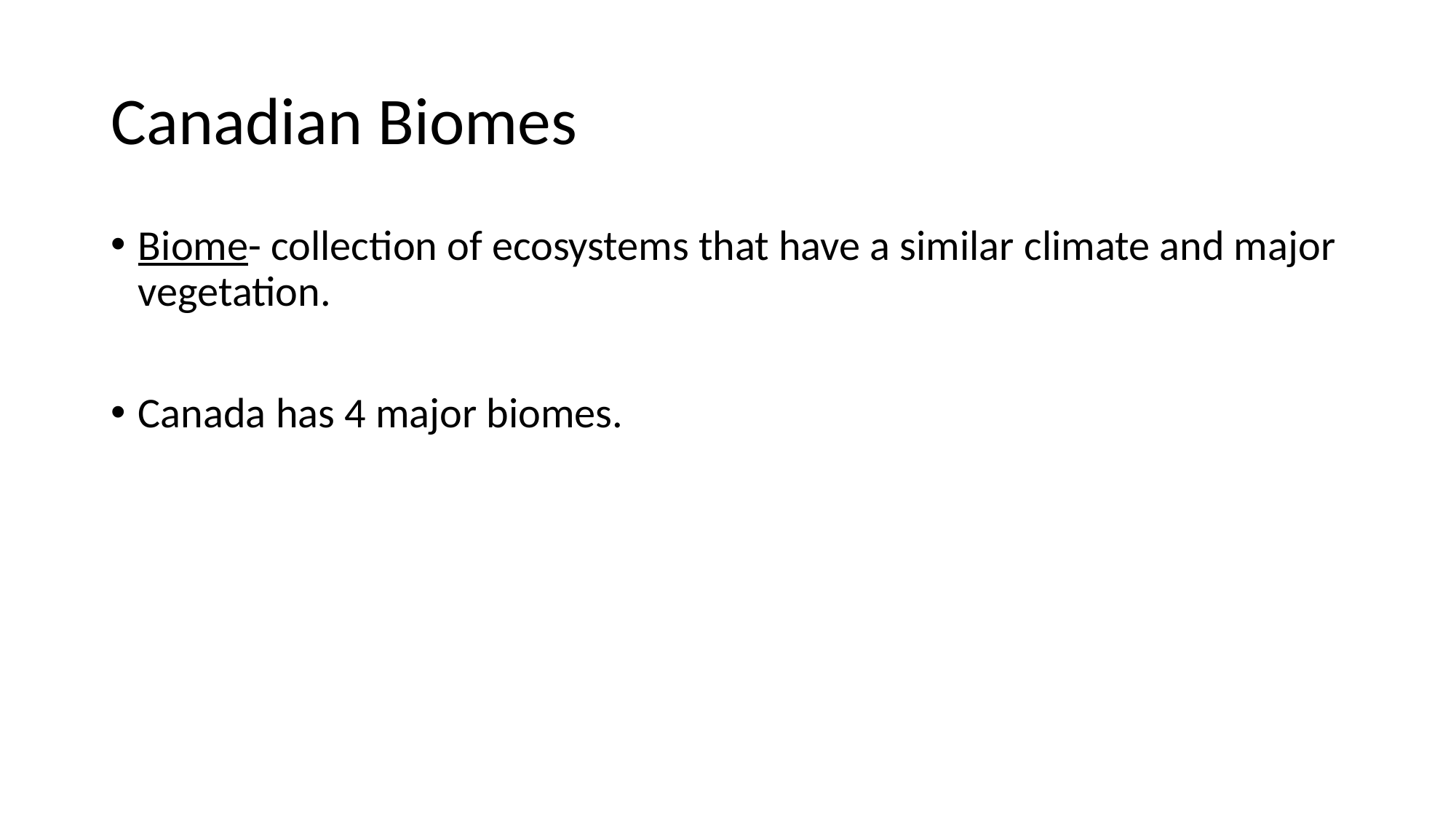

# Canadian Biomes
Biome- collection of ecosystems that have a similar climate and major vegetation.

Canada has 4 major biomes.